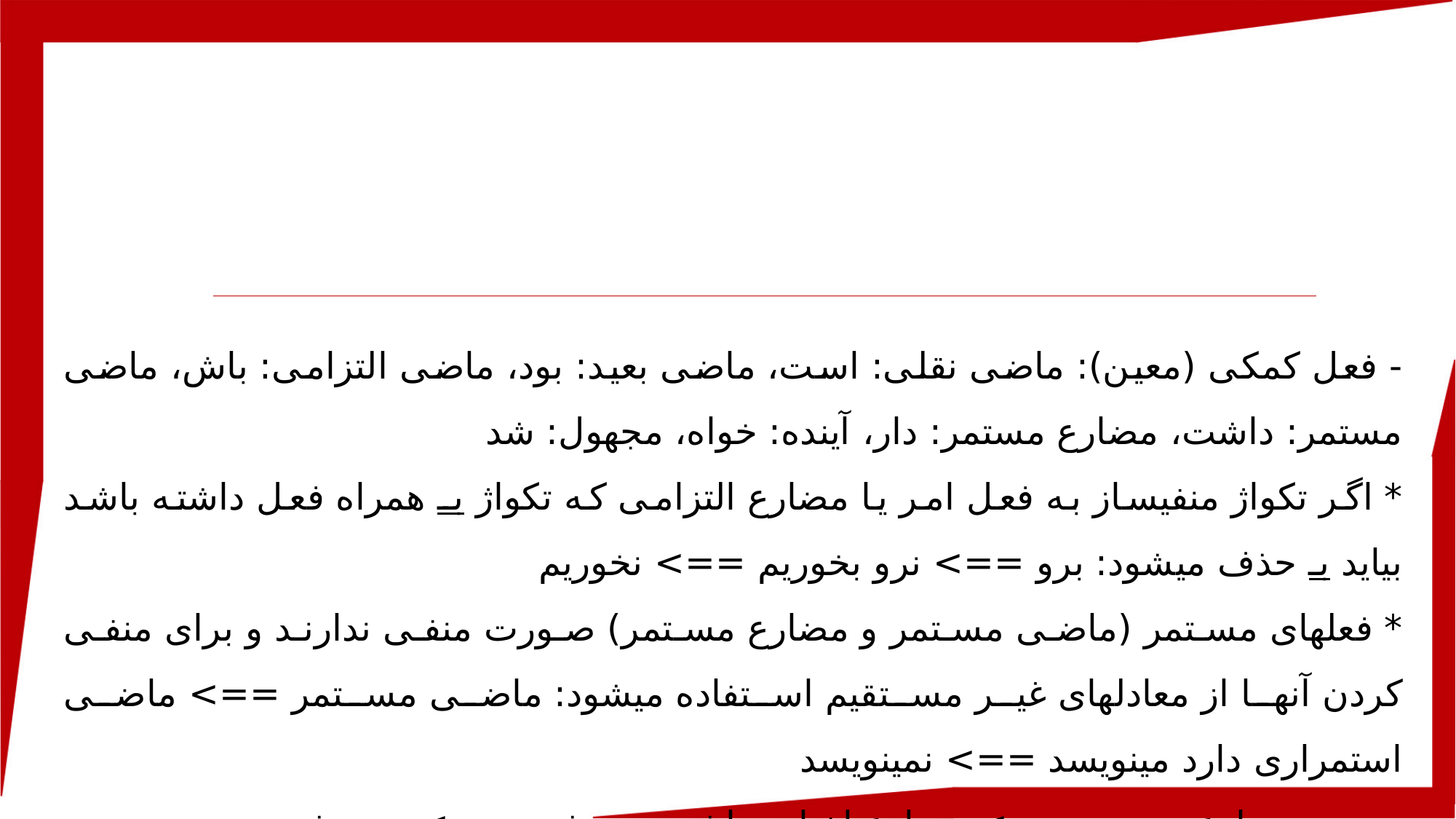

- فعل کمکی (معین): ماضی نقلی: است، ماضی بعید: بود، ماضی التزامی: باش، ماضی مستمر: داشت، مضارع مستمر: دار، آینده: خواه، مجهول: شد
* اگر تکواژ منفی­ساز به فعل امر یا مضارع التزامی که تکواژ بـ همراه فعل داشته باشد بیاید بـ حذف می­شود: برو ==> نرو بخوریم ==> نخوریم
* فعل­های مستمر (ماضی مستمر و مضارع مستمر) صورت منفی ندارند و برای منفی کردن آن­ها از معادل­های غیر مستقیم استفاده می­شود: ماضی مستمر ==> ماضی استمراری 	دارد می­نویسد ==> نمی­نویسد
	         مضارع مستمر ==> مضارع اخباری	داشت می­نوشت ==> نمی­نوشت